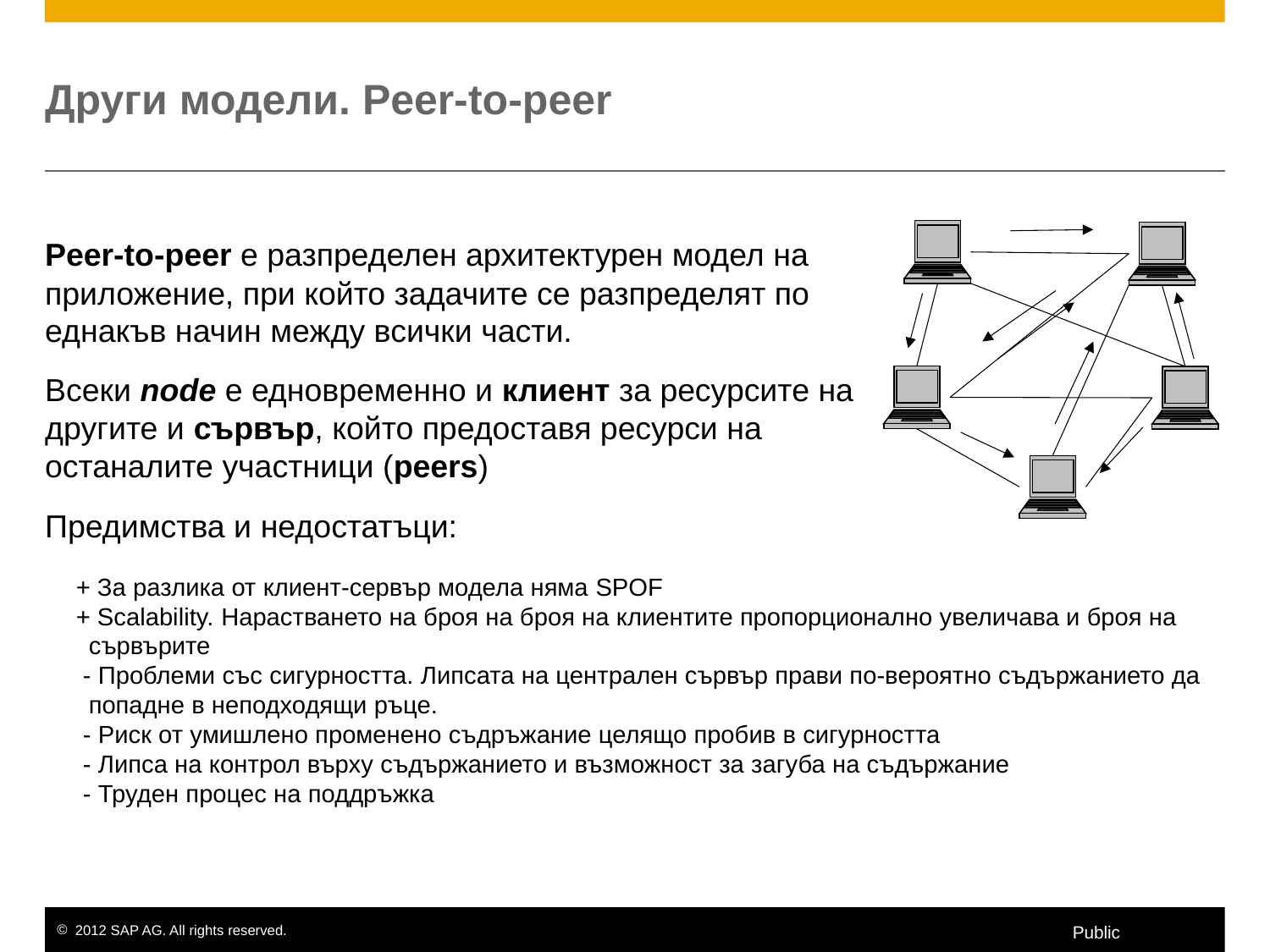

# Други модели. Peer-to-peer

Peer-to-peer е разпределен архитектурен модел на приложение, при който задачите се разпределят по еднакъв начин между всички части.
Всеки node е едновременно и клиент за ресурсите на другите и сървър, който предоставя ресурси на останалите участници (peers)
Предимства и недостатъци:

     + За разлика от клиент-сервър модела няма SPOF
     + Scalability. Нарастването на броя на броя на клиентите пропорционално увеличава и броя на сървърите
      - Проблеми със сигурността. Липсата на централен сървър прави по-вероятно съдържанието да попадне в неподходящи ръце.
      - Риск от умишлено променено съдръжание целящо пробив в сигурността
      - Липса на контрол върху съдържанието и възможност за загуба на съдържание
      - Труден процес на поддръжка